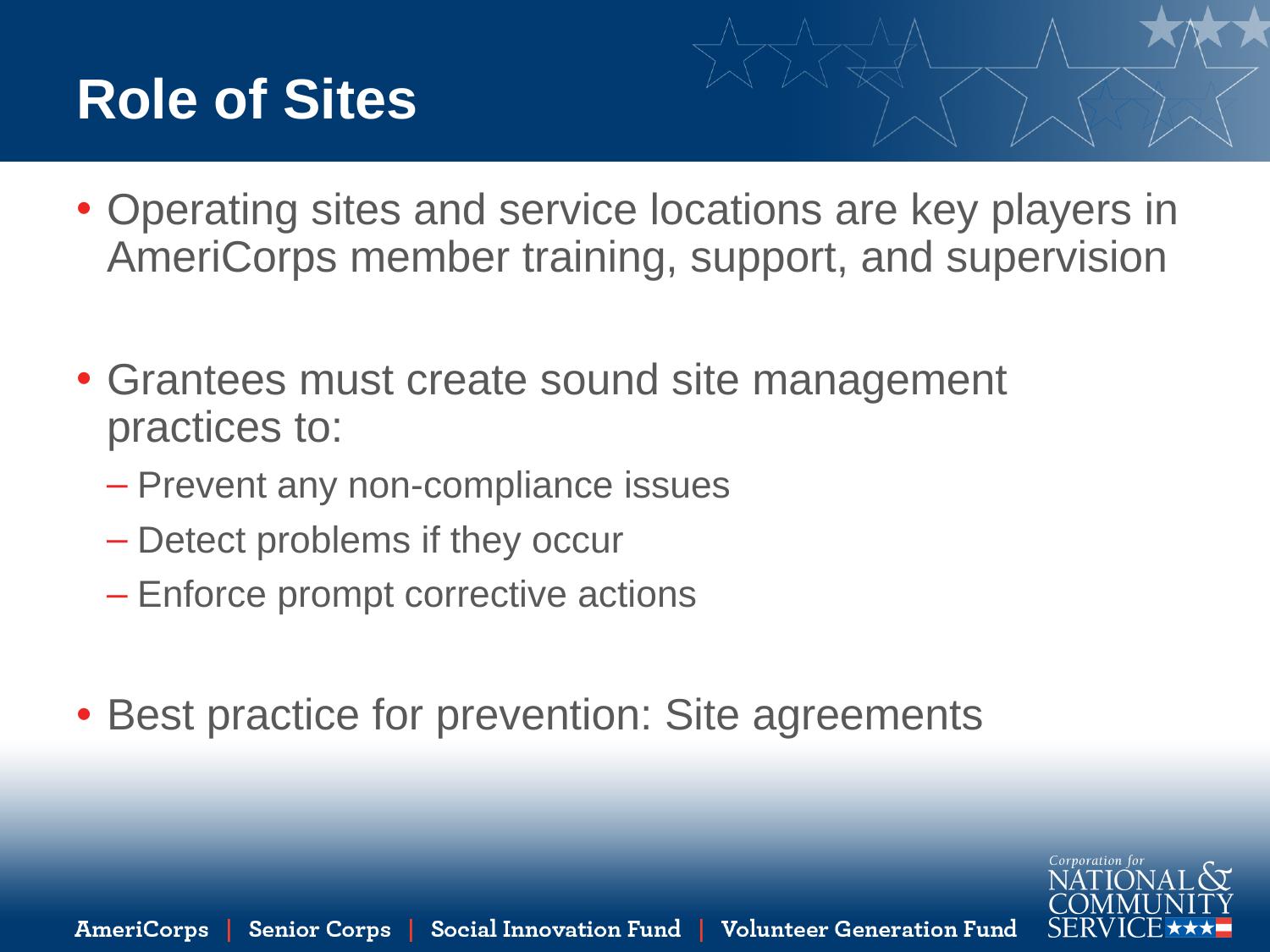

# Role of Sites
Operating sites and service locations are key players in AmeriCorps member training, support, and supervision

Grantees must create sound site management practices to:
Prevent any non-compliance issues
Detect problems if they occur
Enforce prompt corrective actions

Best practice for prevention: Site agreements